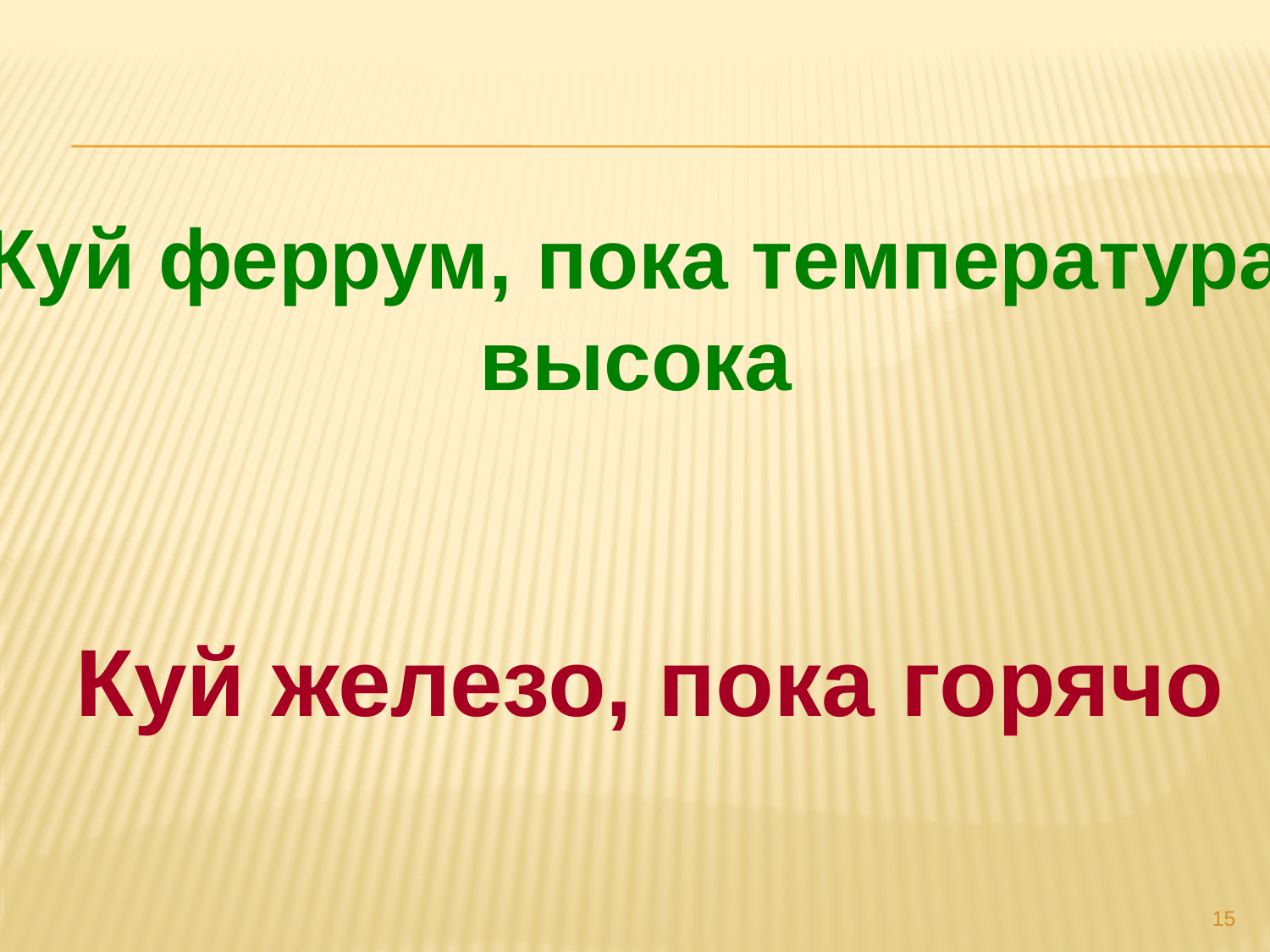

Куй феррум, пока температура
высока
Куй железо, пока горячо
15